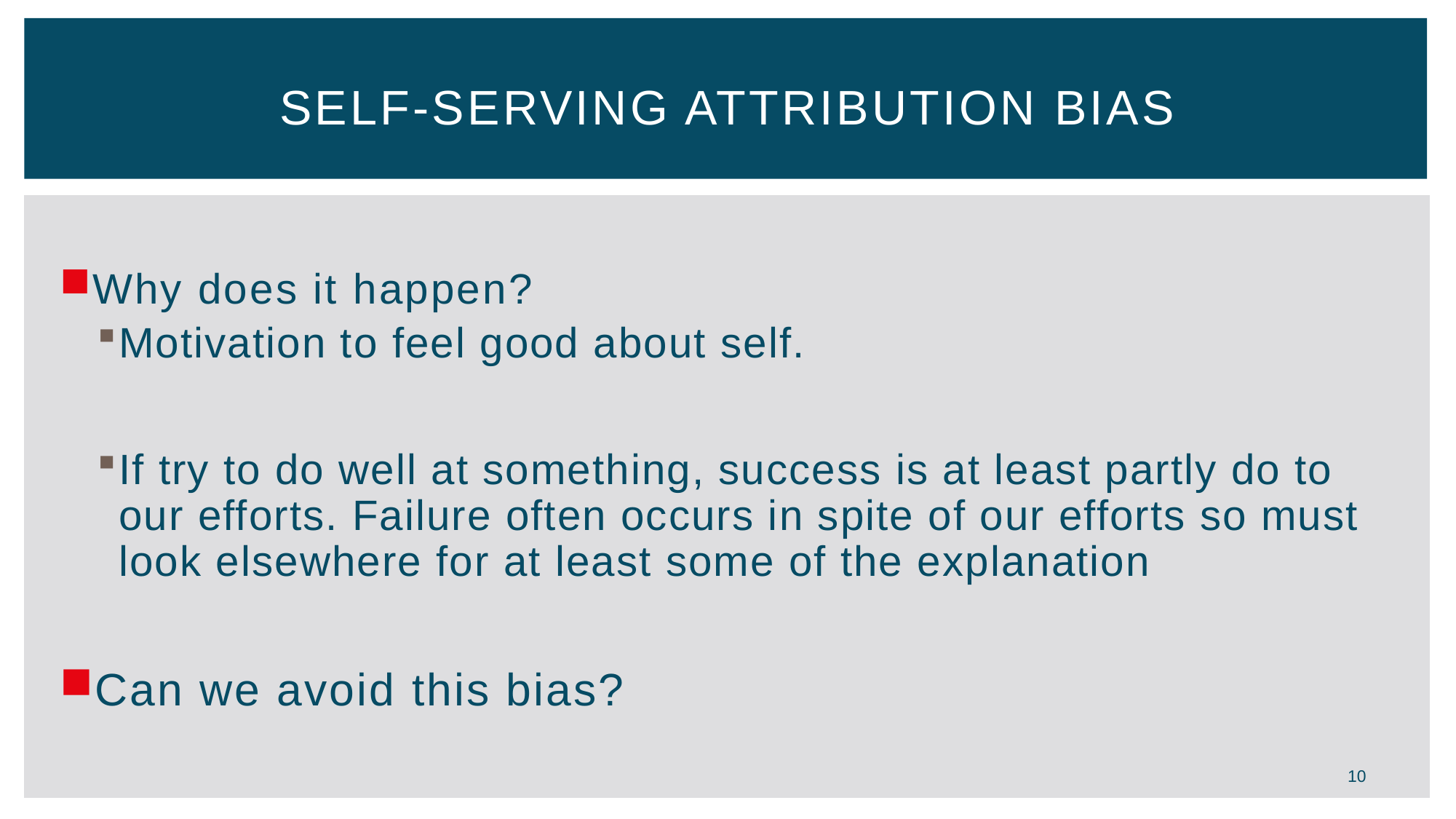

# Self-serving attribution Bias

Why does it happen?
Motivation to feel good about self.

If try to do well at something, success is at least partly do to our efforts. Failure often occurs in spite of our efforts so must look elsewhere for at least some of the explanation

Can we avoid this bias?
10